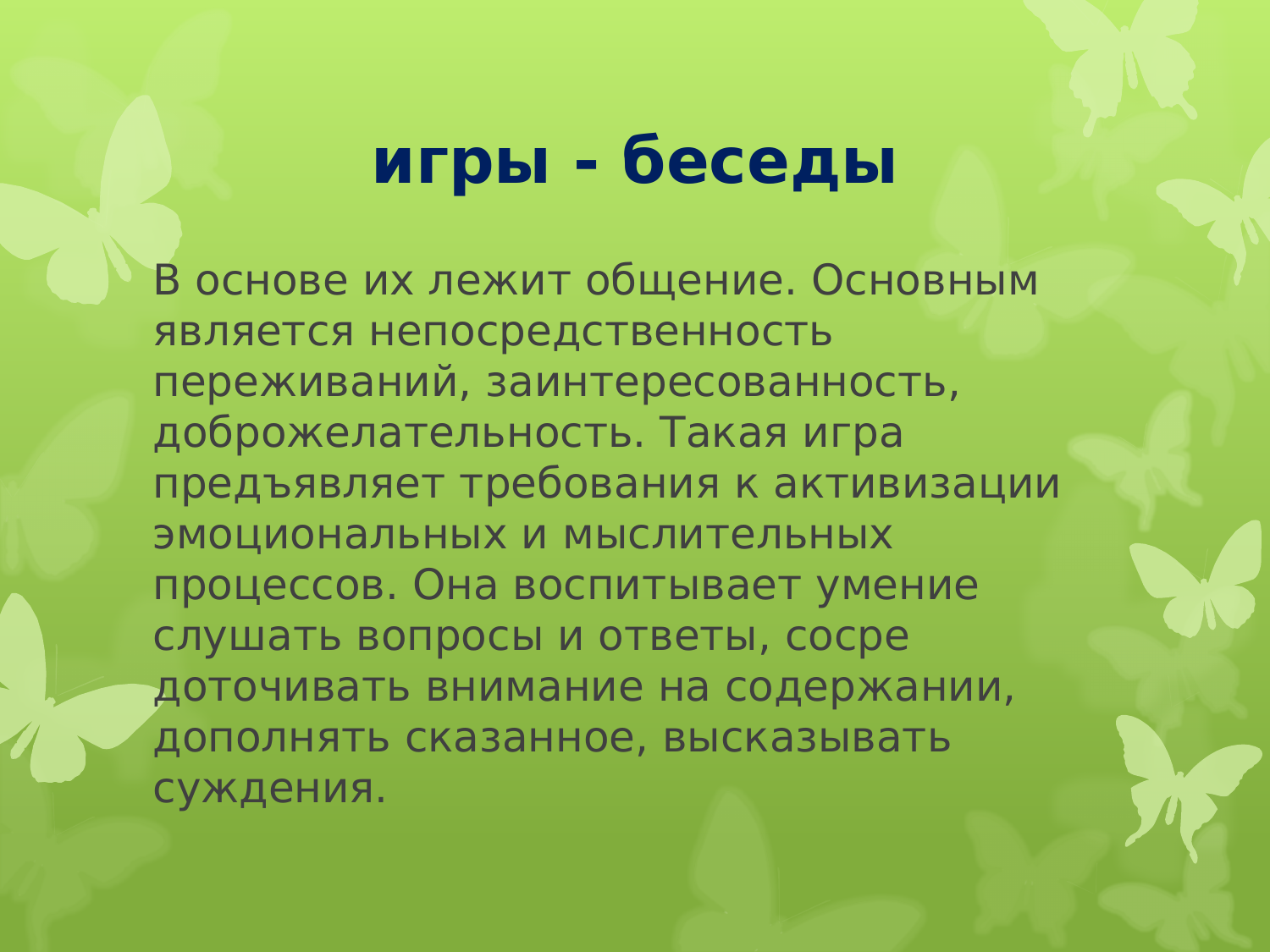

# игры - беседы
В основе их лежит общение. Основ­ным является непосредственность переживаний, за­интересованность, доброжелательность. Такая игра предъявляет требования к активизации эмоцио­нальных и мыслительных процессов. Она воспи­тывает умение слушать вопросы и ответы, сосре­доточивать внимание на содержании, дополнять сказанное, высказывать суждения.